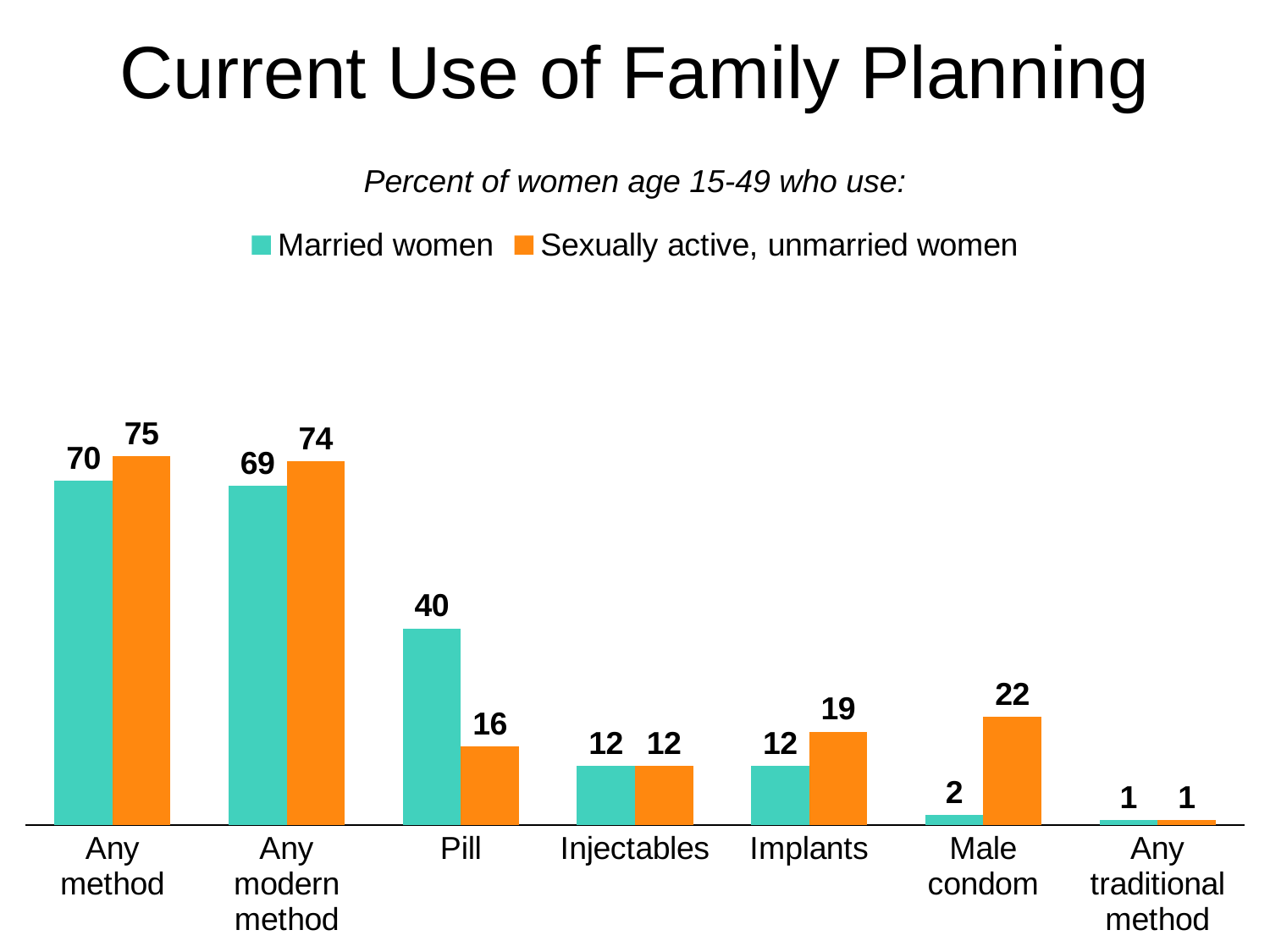

# Current Use of Family Planning
Percent of women age 15-49 who use:

### Chart

| Category | Married women | Sexually active, unmarried women |
|---|---|---|
| Any method | 70.0 | 75.0 |
| Any modern method | 69.0 | 74.0 |
| Pill | 40.0 | 16.0 |
| Injectables | 12.0 | 12.0 |
| Implants | 12.0 | 19.0 |
| Male condom | 2.0 | 22.0 |
| Any traditional method | 1.0 | 1.0 |